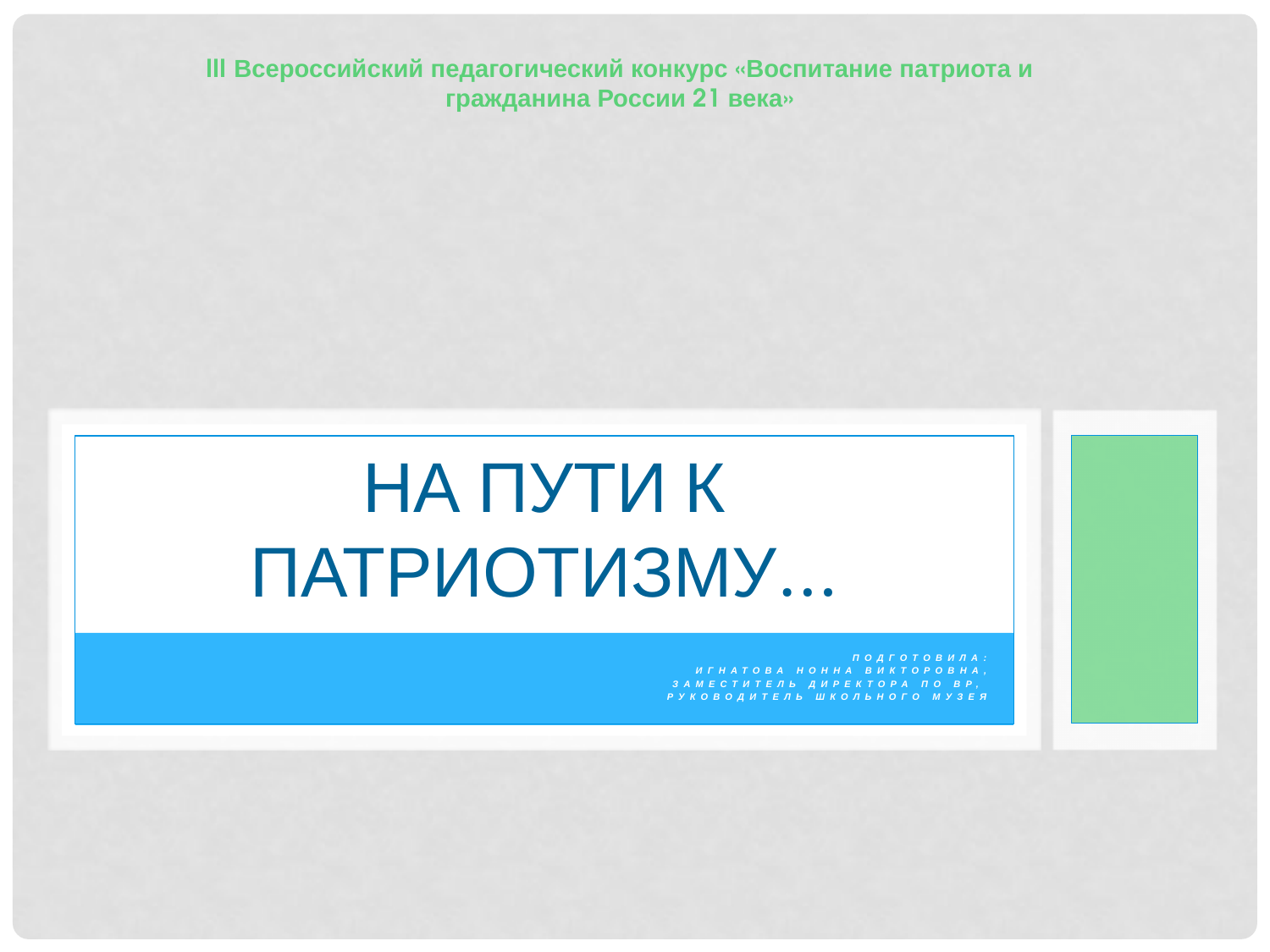

III Всероссийский педагогический конкурс «Воспитание патриота и гражданина России 21 века»
# На пути к патриотизму…
Подготовила:
Игнатова Нонна Викторовна,
 заместитель директора по ВР,
руководитель школьного музея